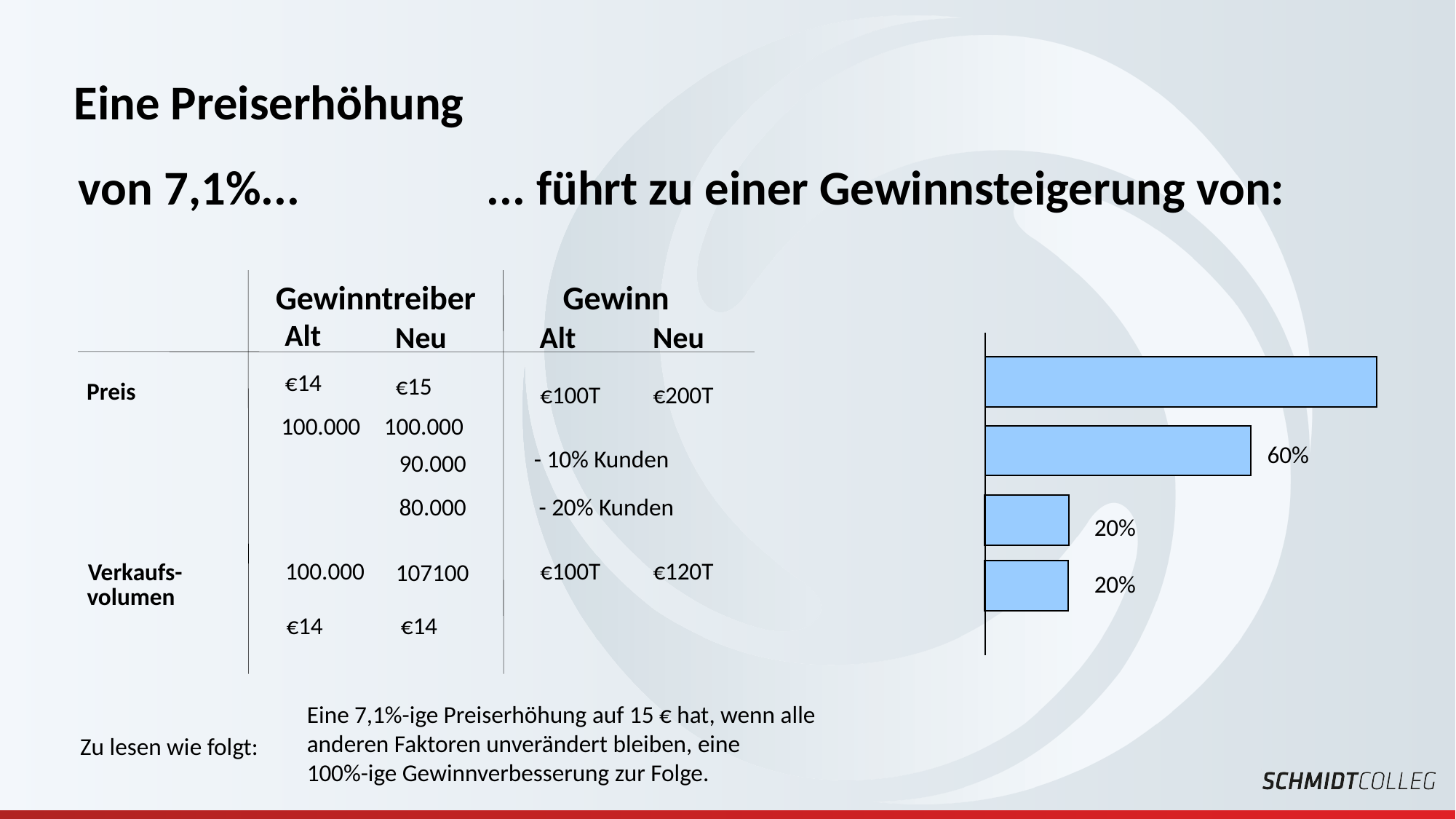

Eine Preiserhöhung
von 7,1%...
... führt zu einer Gewinnsteigerung von:

Gewinntreiber
Gewinn
Alt
Neu
Alt
Neu

€14
€15
Preis
€100T
€200T
100.000
100.000

60%
- 10% Kunden
90.000
80.000
- 20% Kunden

20%
100.000
€100T
€120T
Verkaufs-
107100

20%
volumen
€14
€14
Eine 7,1%-ige Preiserhöhung auf 15 € hat, wenn alle anderen Faktoren unverändert bleiben, eine
100%-ige Gewinnverbesserung zur Folge.
Zu lesen wie folgt: